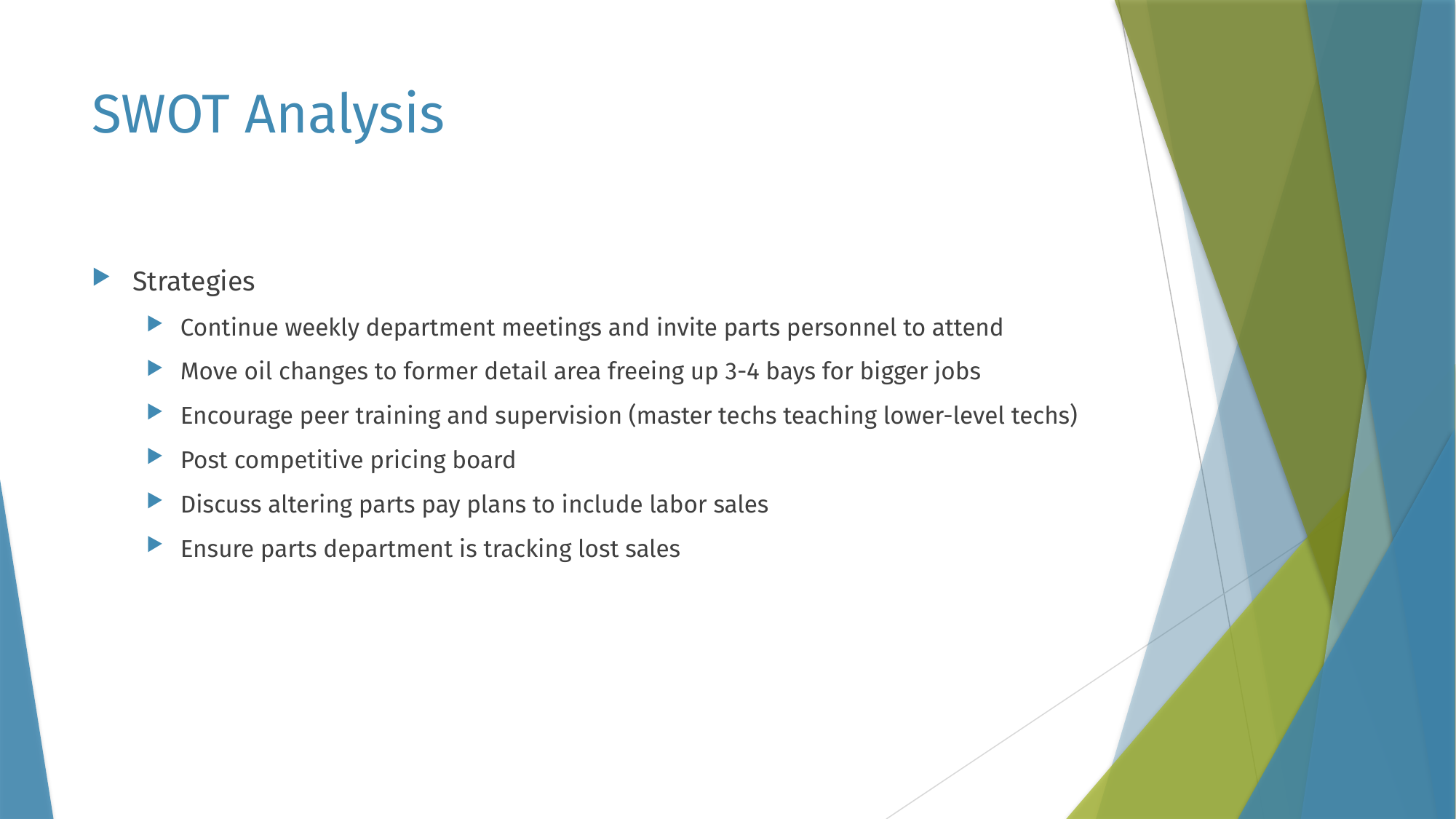

# SWOT Analysis
Strategies
Continue weekly department meetings and invite parts personnel to attend
Move oil changes to former detail area freeing up 3-4 bays for bigger jobs
Encourage peer training and supervision (master techs teaching lower-level techs)
Post competitive pricing board
Discuss altering parts pay plans to include labor sales
Ensure parts department is tracking lost sales